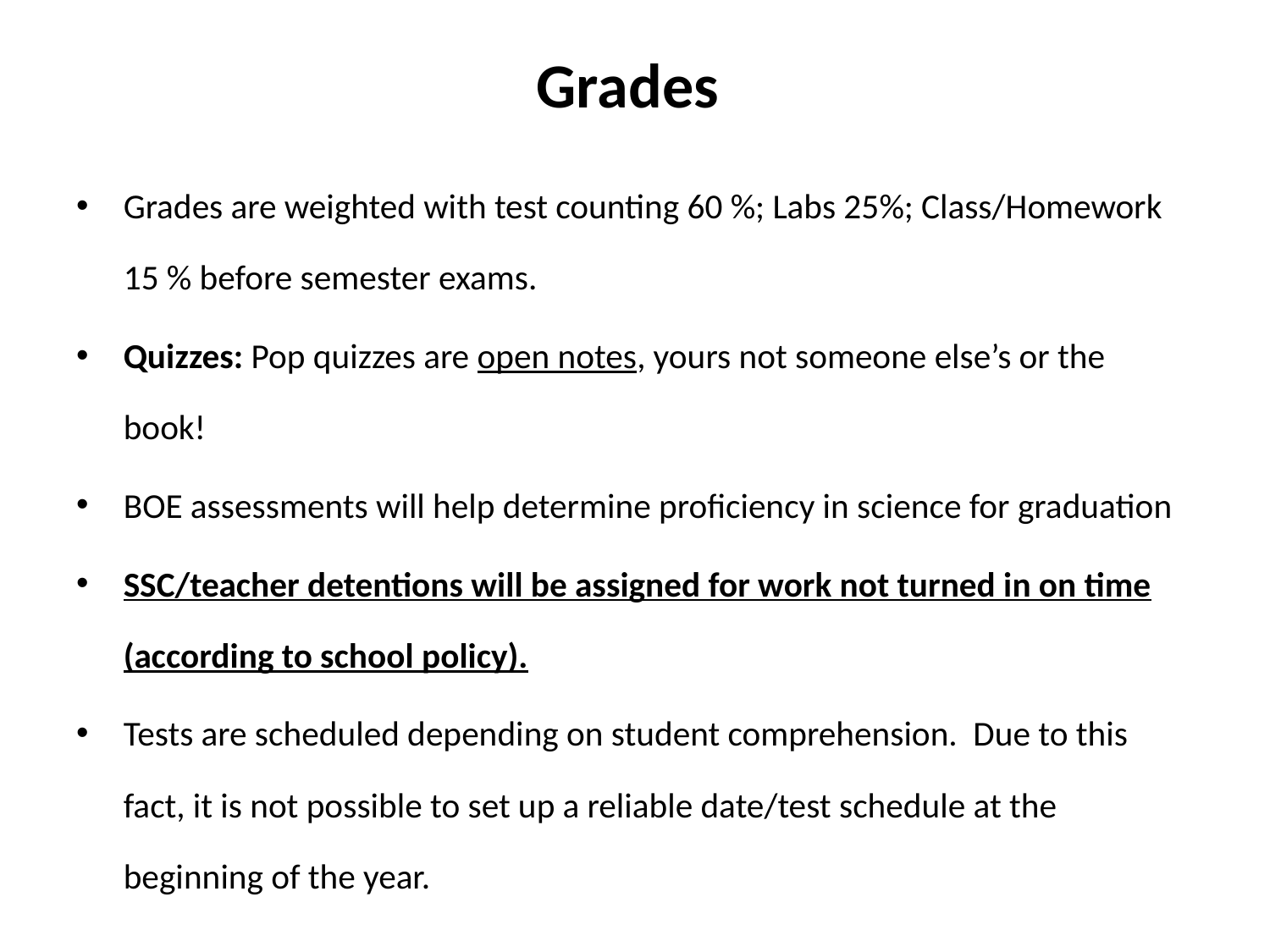

# Grades
Grades are weighted with test counting 60 %; Labs 25%; Class/Homework 15 % before semester exams.
Quizzes: Pop quizzes are open notes, yours not someone else’s or the book!
BOE assessments will help determine proficiency in science for graduation
SSC/teacher detentions will be assigned for work not turned in on time (according to school policy).
Tests are scheduled depending on student comprehension.  Due to this fact, it is not possible to set up a reliable date/test schedule at the beginning of the year.